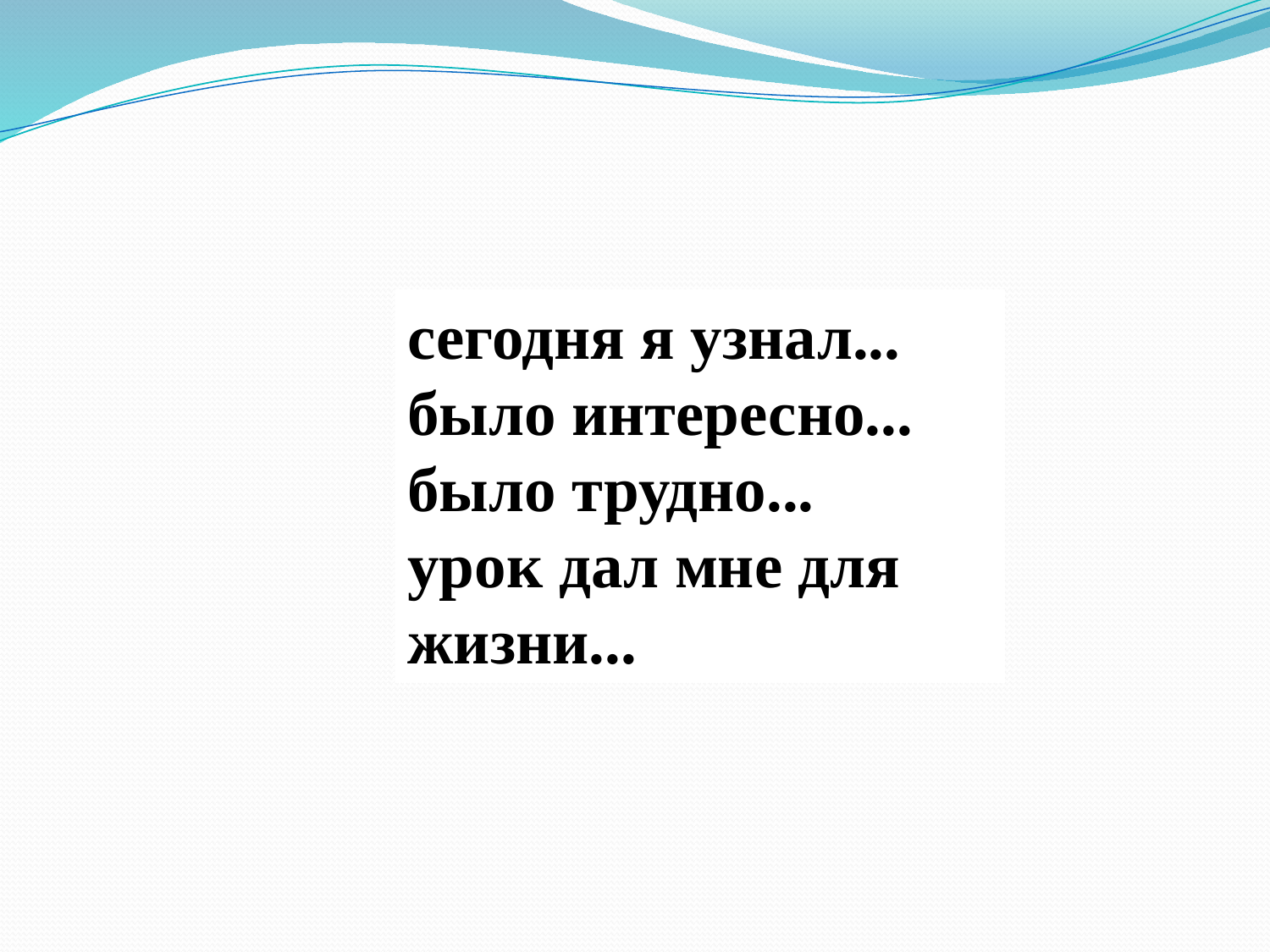

сегодня я узнал...
было интересно...
было трудно...
урок дал мне для жизни...